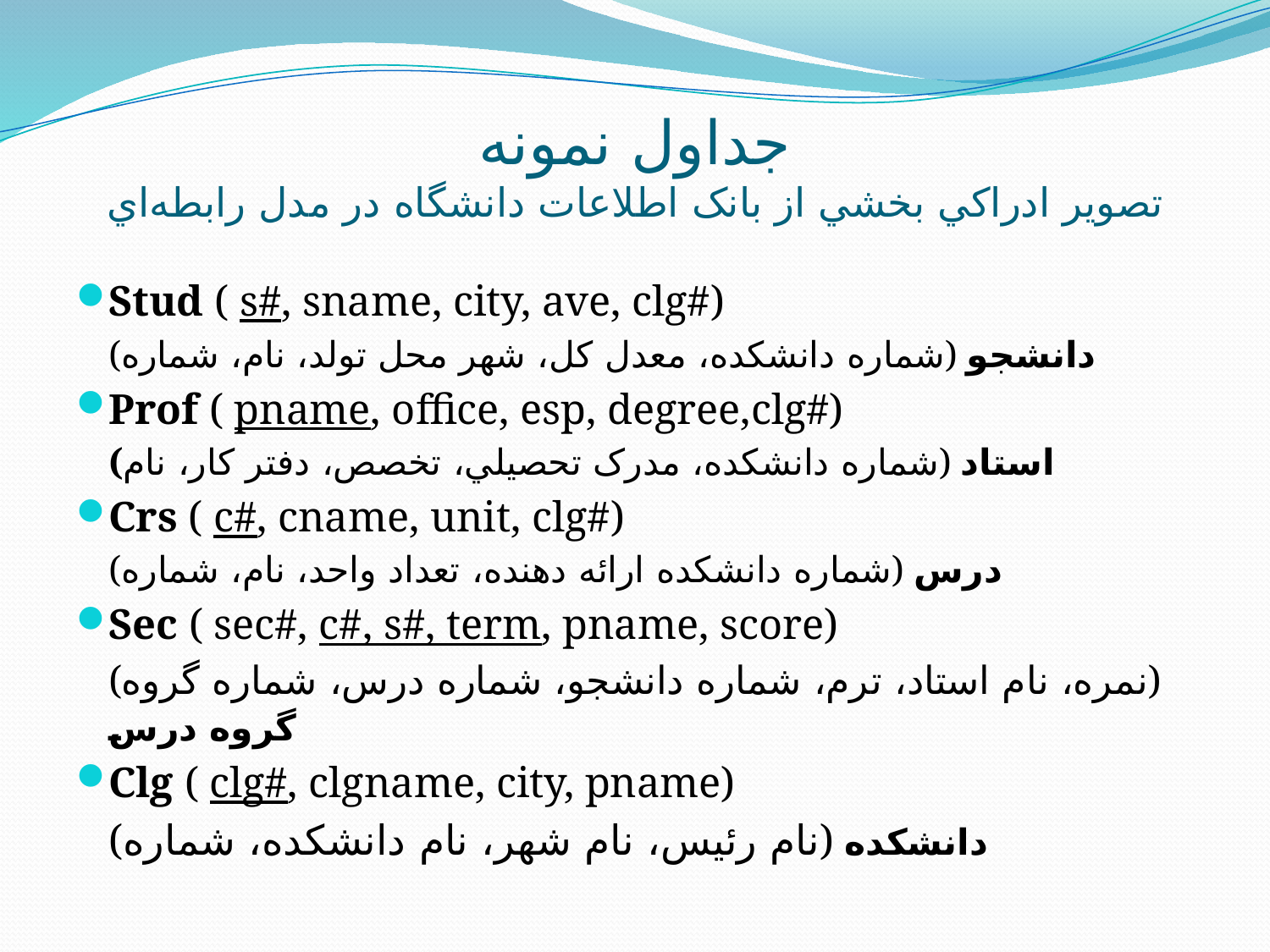

# جداول نمونه تصوير ادراکي بخشي از بانک اطلاعات دانشگاه در مدل رابطه‌اي
Stud ( s#, sname, city, ave, clg#)
	(شماره دانشکده، معدل کل، شهر محل تولد، نام، شماره) دانشجو
Prof ( pname, office, esp, degree,clg#)
	(شماره دانشکده، مدرک تحصيلي، تخصص، دفتر کار، نام) استاد
Crs ( c#, cname, unit, clg#)
	(شماره دانشکده ارائه دهنده، تعداد واحد، نام، شماره) درس
Sec ( sec#, c#, s#, term, pname, score)
	(نمره، نام استاد، ترم، شماره دانشجو، شماره درس، شماره گروه) گروه درس
Clg ( clg#, clgname, city, pname)
	(نام رئيس، نام شهر، نام دانشکده، شماره) دانشکده